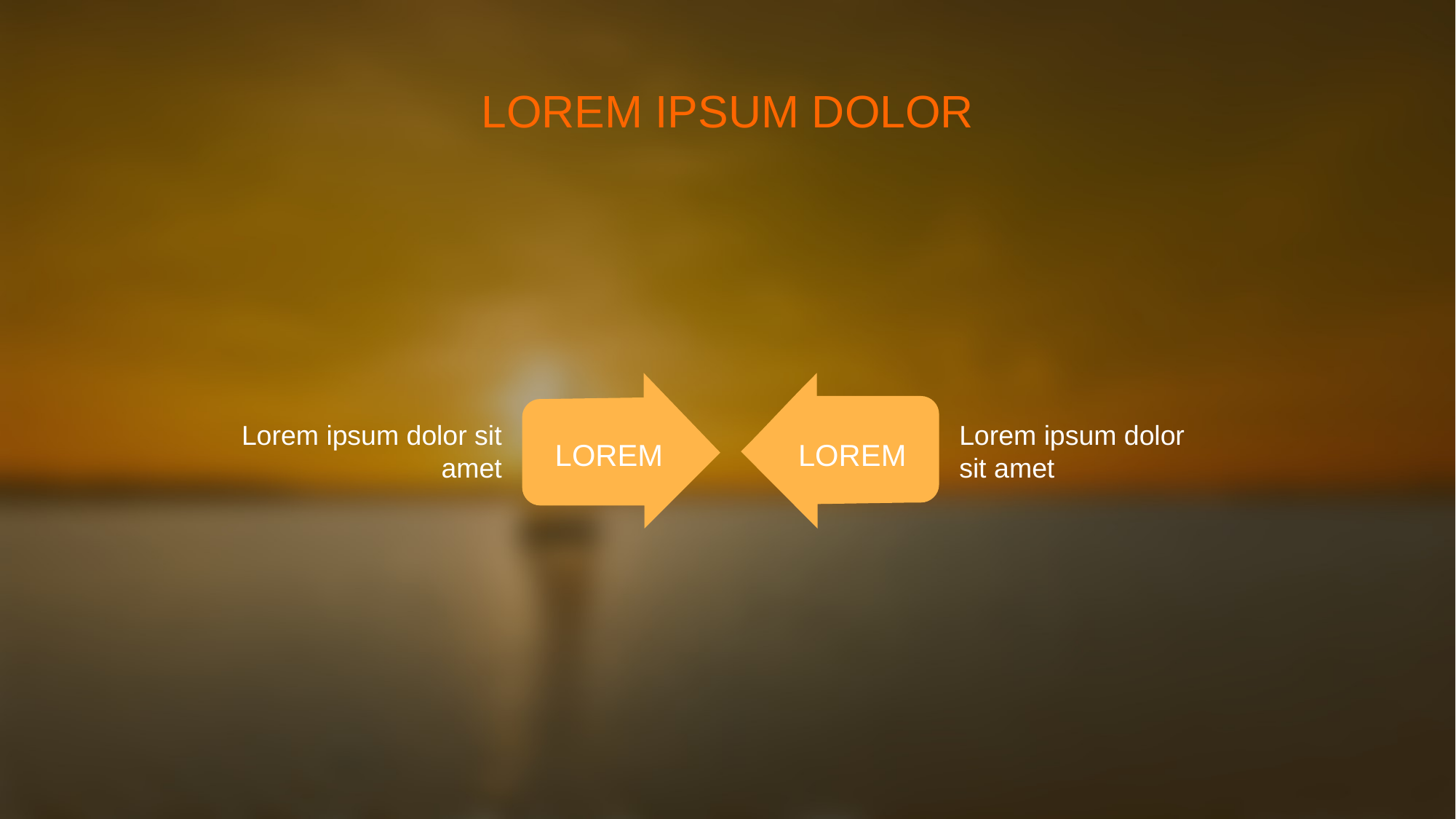

LOREM IPSUM DOLOR
LOREM
LOREM
Lorem ipsum dolor sit amet
Lorem ipsum dolor sit amet